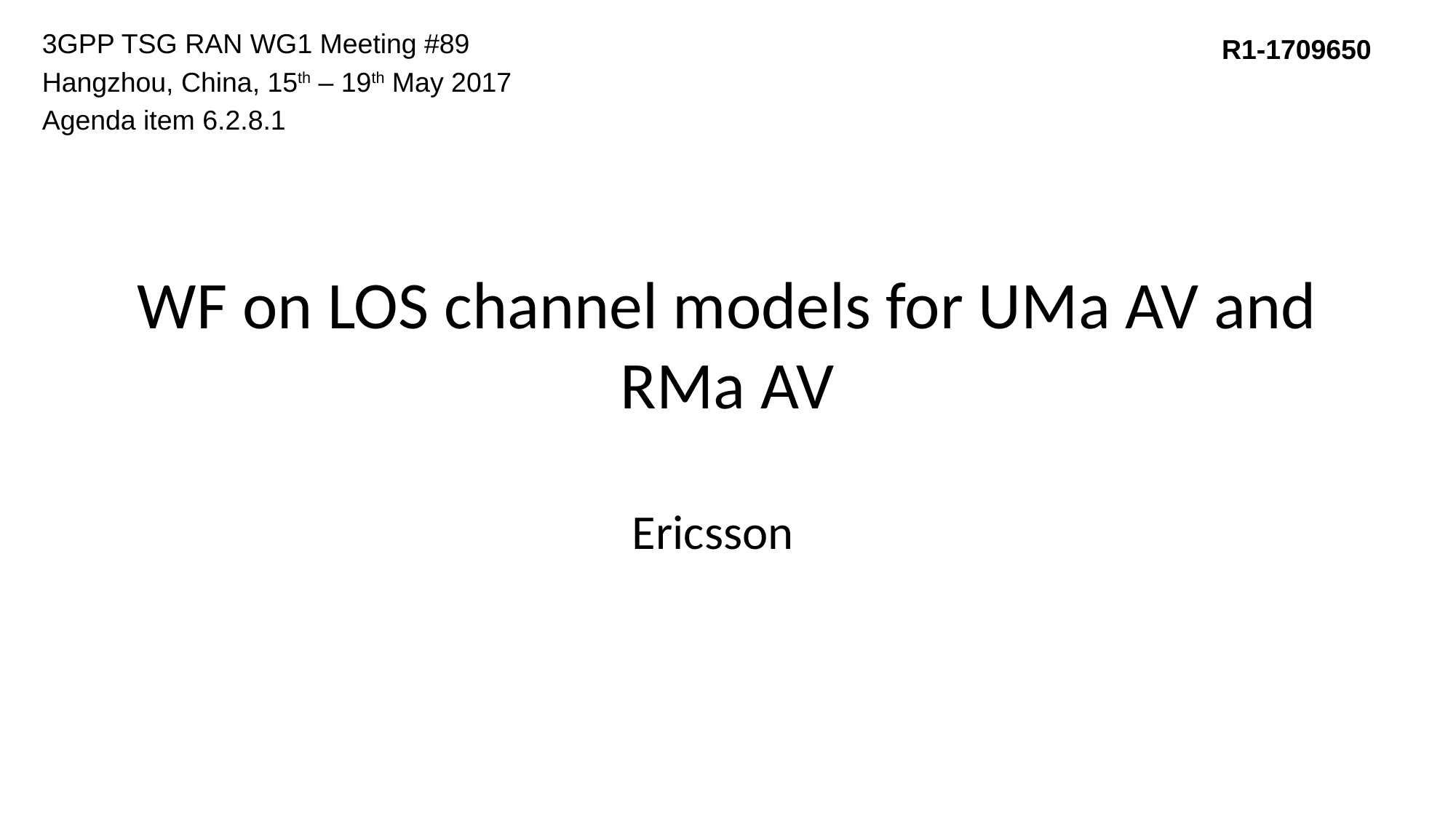

3GPP TSG RAN WG1 Meeting #89
Hangzhou, China, 15th – 19th May 2017
Agenda item 6.2.8.1
R1-1709650
# WF on LOS channel models for UMa AV and RMa AV
Ericsson